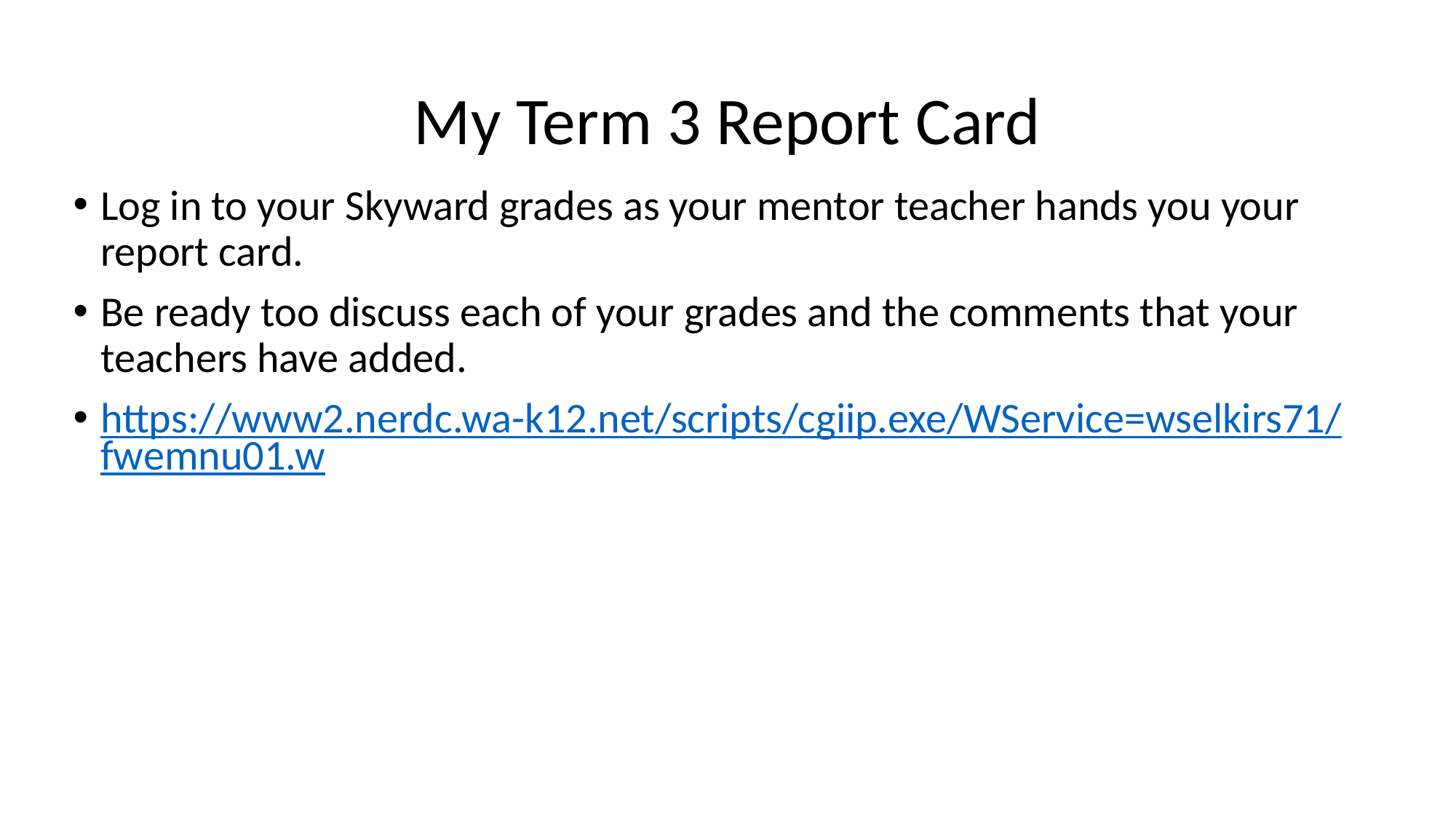

# My Term 3 Report Card
Log in to your Skyward grades as your mentor teacher hands you your report card.
Be ready too discuss each of your grades and the comments that your teachers have added.
https://www2.nerdc.wa-k12.net/scripts/cgiip.exe/WService=wselkirs71/fwemnu01.w